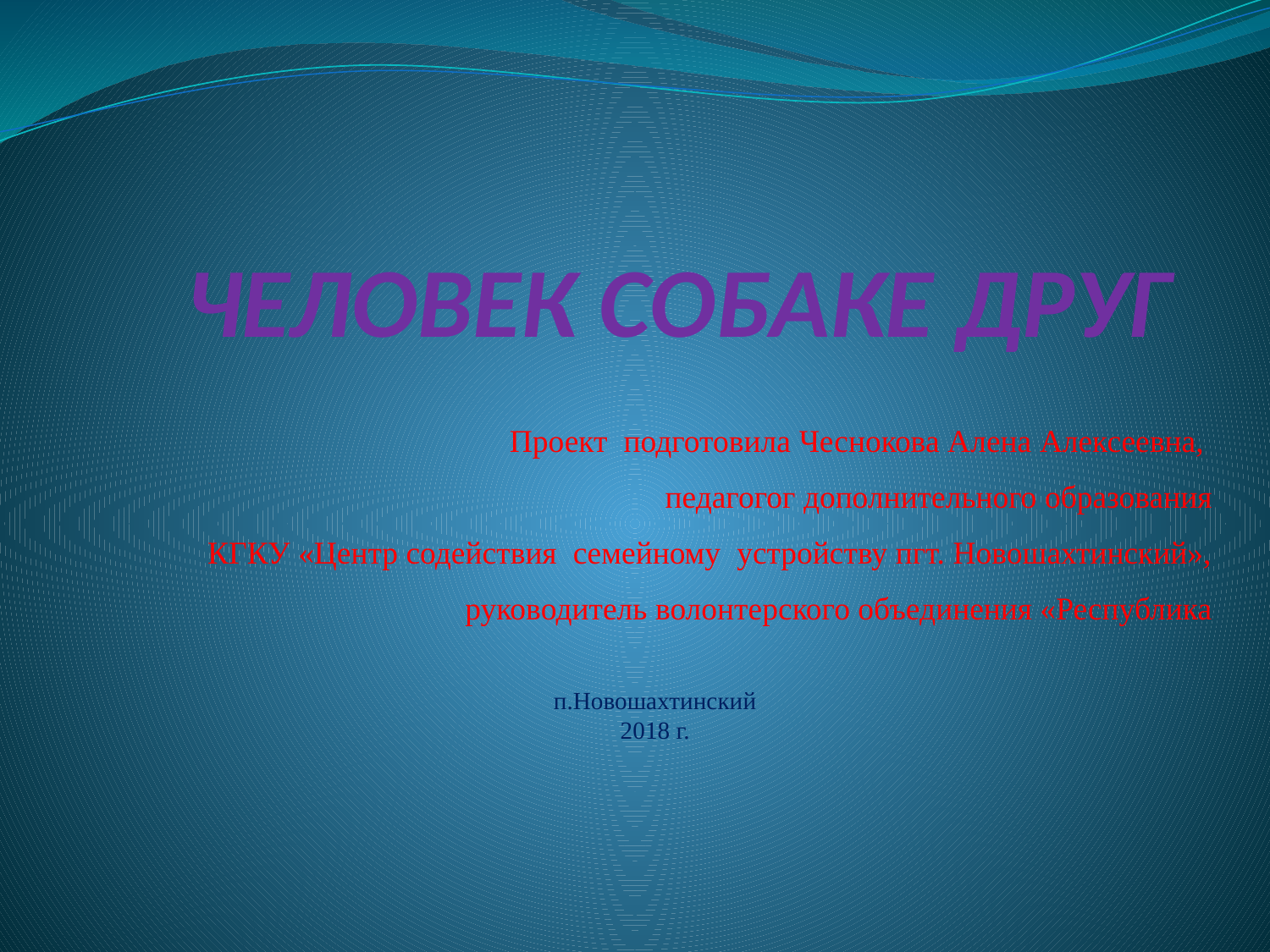

# ЧЕЛОВЕК СОБАКЕ ДРУГ
Проект  подготовила Чеснокова Алена Алексеевна,
педагогог дополнительного образования
 КГКУ «Центр содействия  семейному  устройству пгт. Новошахтинский»,
 руководитель волонтерского объединения «Республика

 п.Новошахтинский
2018 г.